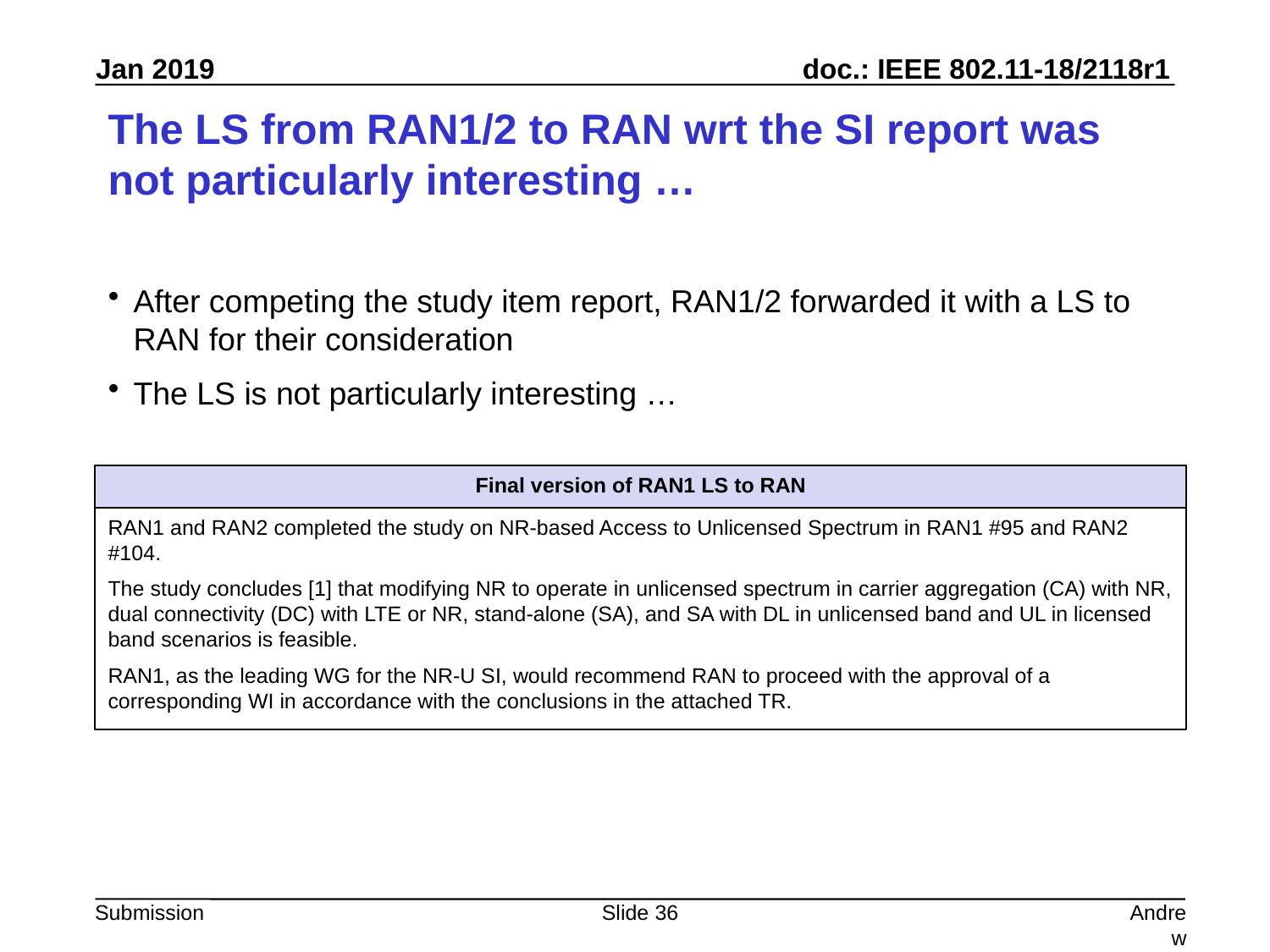

# The LS from RAN1/2 to RAN wrt the SI report was not particularly interesting …
After competing the study item report, RAN1/2 forwarded it with a LS to RAN for their consideration
The LS is not particularly interesting …

Final version of RAN1 LS to RAN
RAN1 and RAN2 completed the study on NR-based Access to Unlicensed Spectrum in RAN1 #95 and RAN2 #104.
The study concludes [1] that modifying NR to operate in unlicensed spectrum in carrier aggregation (CA) with NR, dual connectivity (DC) with LTE or NR, stand-alone (SA), and SA with DL in unlicensed band and UL in licensed band scenarios is feasible.
RAN1, as the leading WG for the NR-U SI, would recommend RAN to proceed with the approval of a corresponding WI in accordance with the conclusions in the attached TR.
Slide 36
Andrew Myles, Cisco